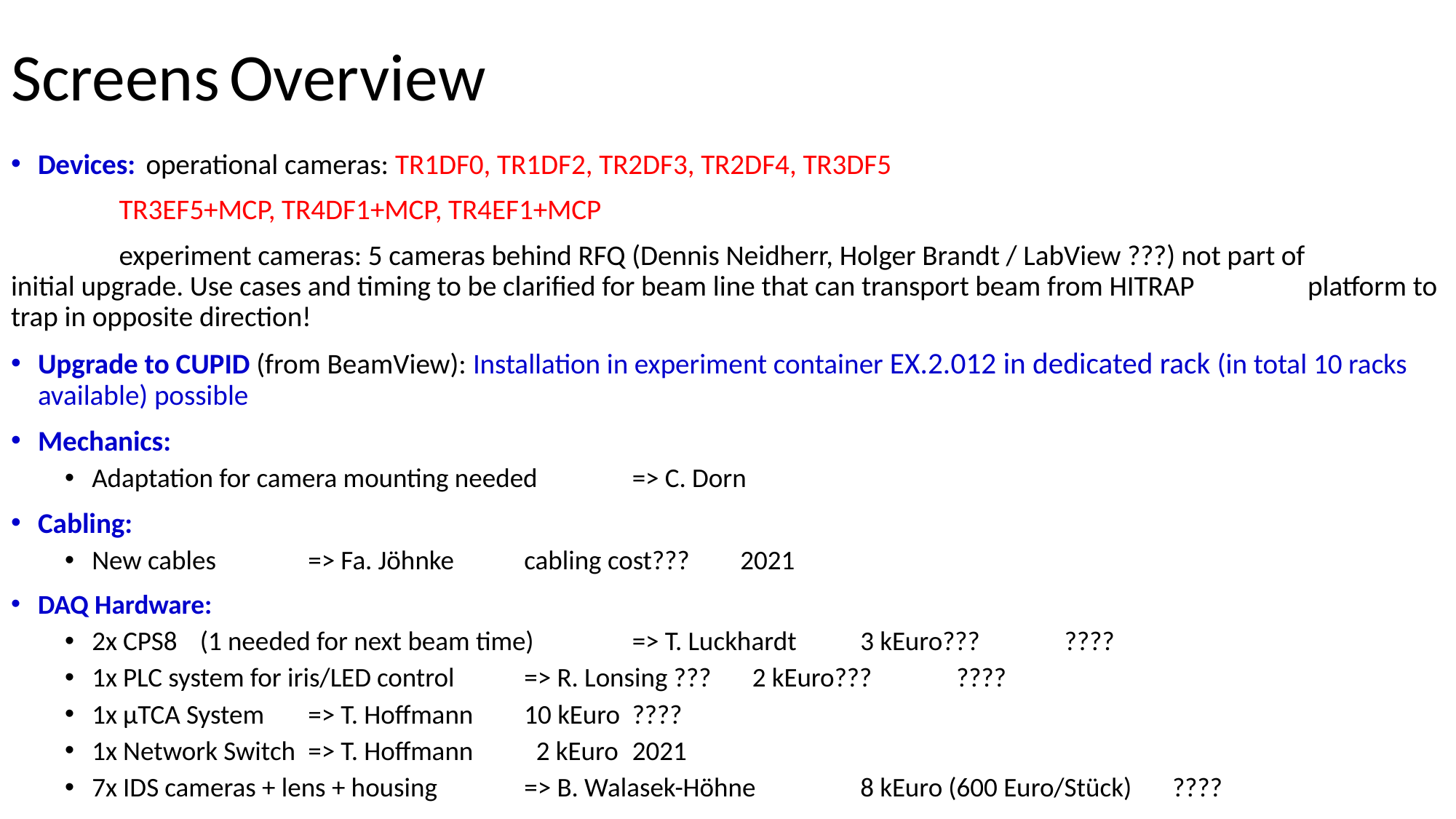

# Screens	Overview
Devices:	operational cameras: TR1DF0, TR1DF2, TR2DF3, TR2DF4, TR3DF5
				TR3EF5+MCP, TR4DF1+MCP, TR4EF1+MCP
	experiment cameras: 5 cameras behind RFQ (Dennis Neidherr, Holger Brandt / LabView ???) not part of 		initial upgrade. Use cases and timing to be clarified for beam line that can transport beam from HITRAP 		platform to trap in opposite direction!
Upgrade to CUPID (from BeamView): Installation in experiment container EX.2.012 in dedicated rack (in total 10 racks available) possible
Mechanics:
Adaptation for camera mounting needed		=> C. Dorn
Cabling:
New cables					=> Fa. Jöhnke		cabling cost???		2021
DAQ Hardware:
2x CPS8	(1 needed for next beam time)	=> T. Luckhardt		  3 kEuro???		????
1x PLC system for iris/LED control		=> R. Lonsing ???		  2 kEuro???		????
1x µTCA System				=> T. Hoffmann		10 kEuro			????
1x Network Switch				=> T. Hoffmann		  2 kEuro			2021
7x IDS cameras + lens + housing			=> B. Walasek-Höhne	  8 kEuro (600 Euro/Stück)	????